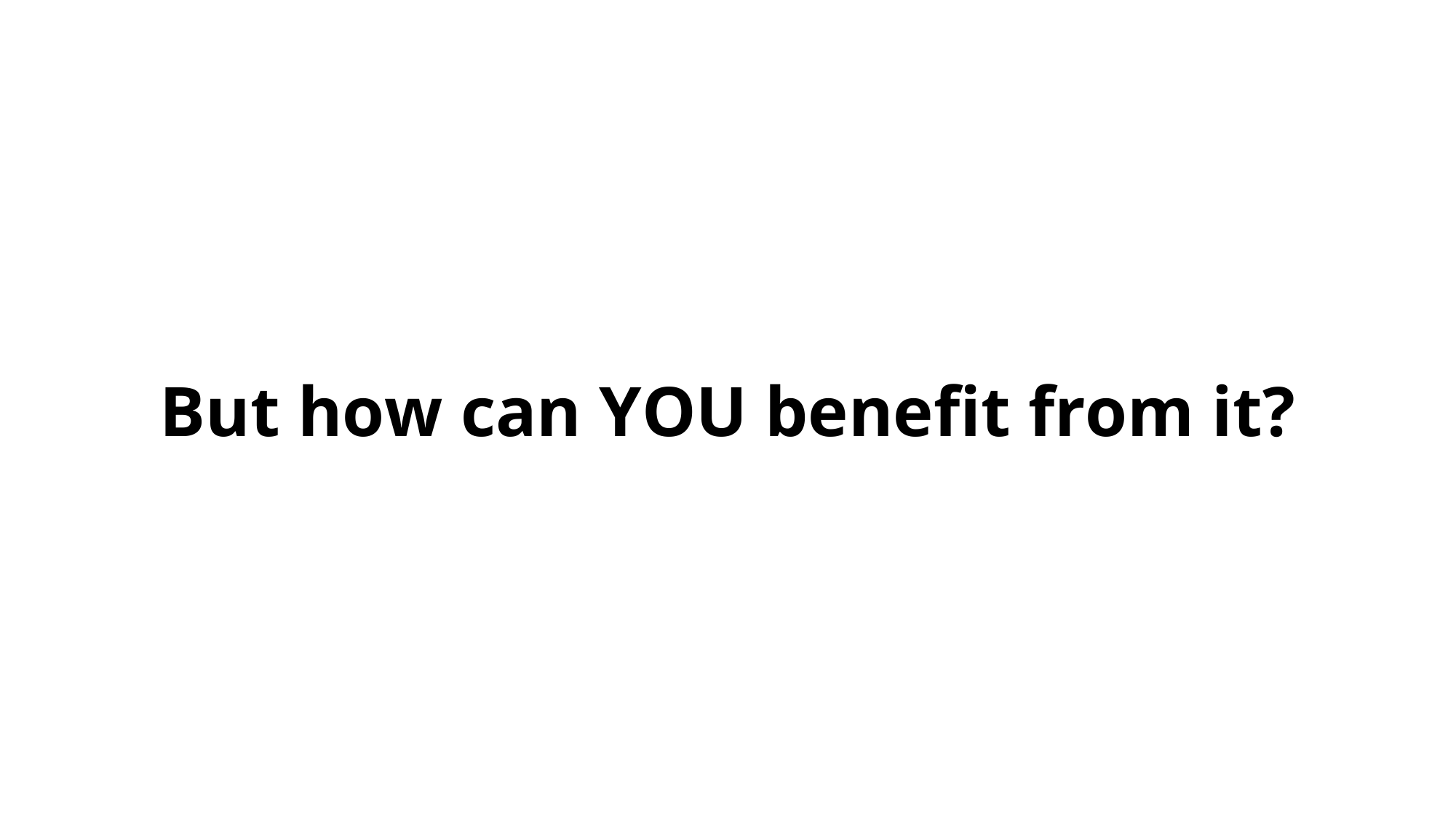

But how can YOU benefit from it?